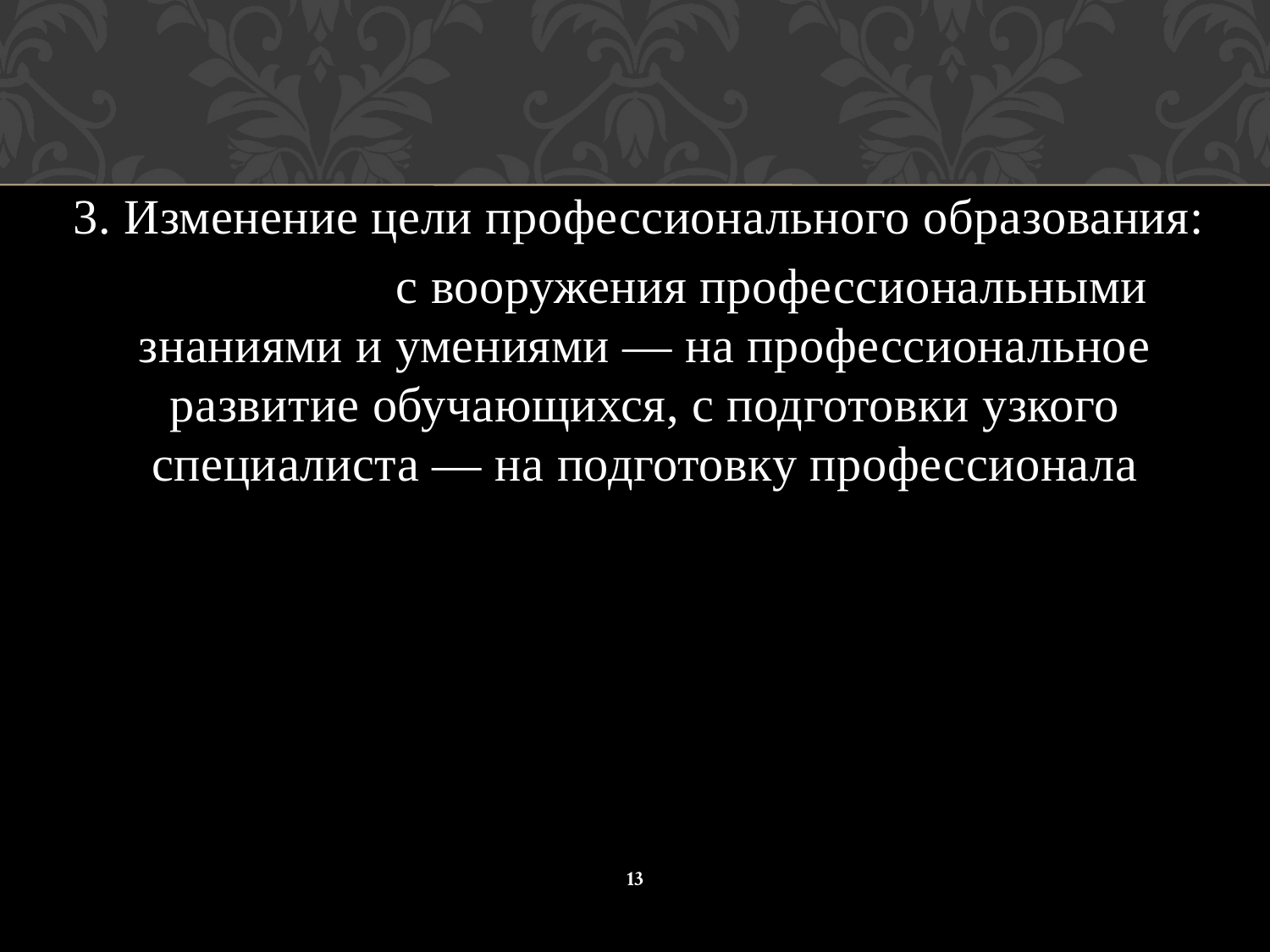

3. Изменение цели профессионального образования:
		с вооружения профессиональными знаниями и умениями — на профессиональное развитие обучающихся, с подготовки узкого специалиста — на подготовку профессионала
13